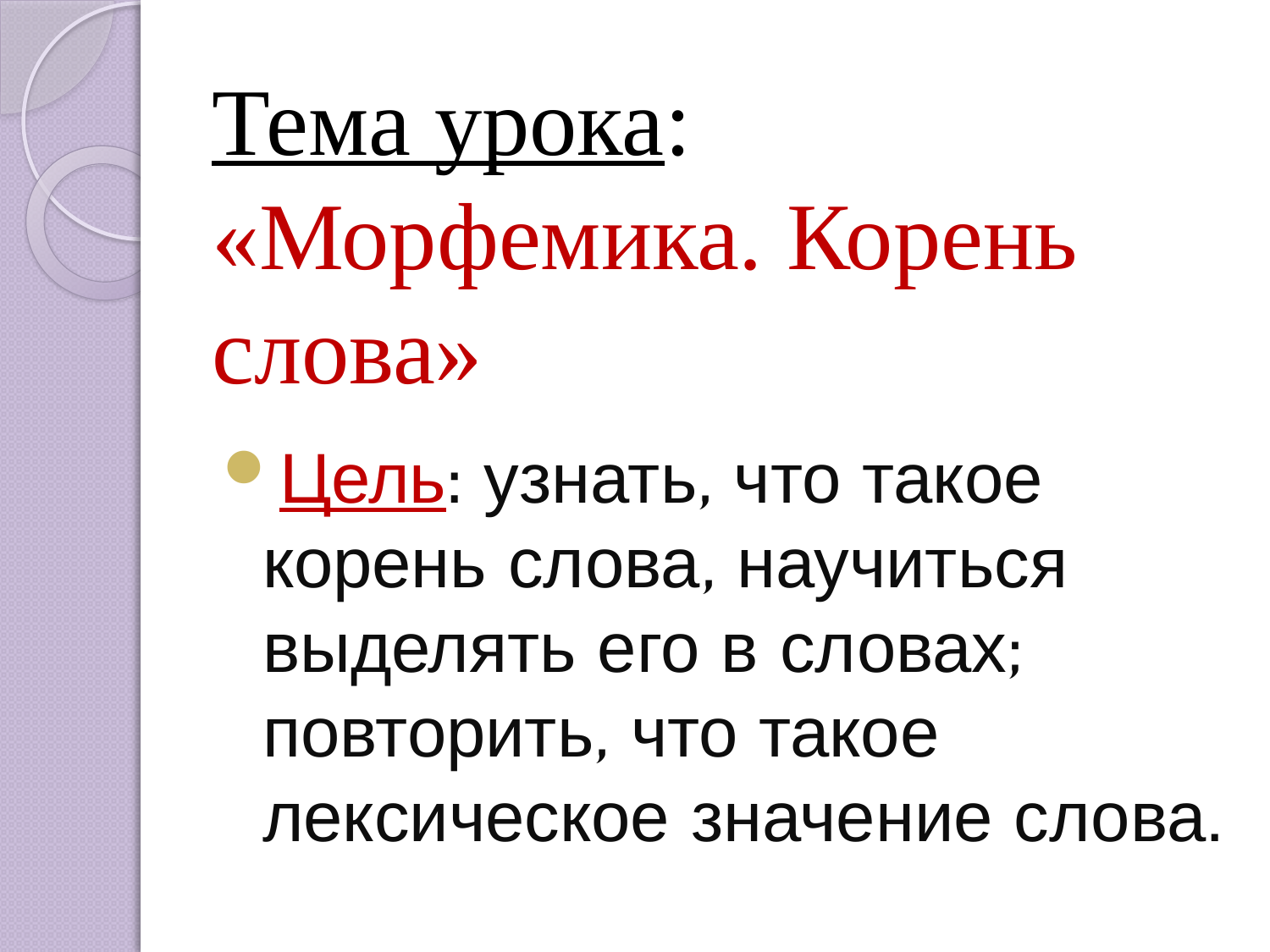

# Тема урока: «Морфемика. Корень слова»
Цель: узнать, что такое корень слова, научиться выделять его в словах; повторить, что такое лексическое значение слова.